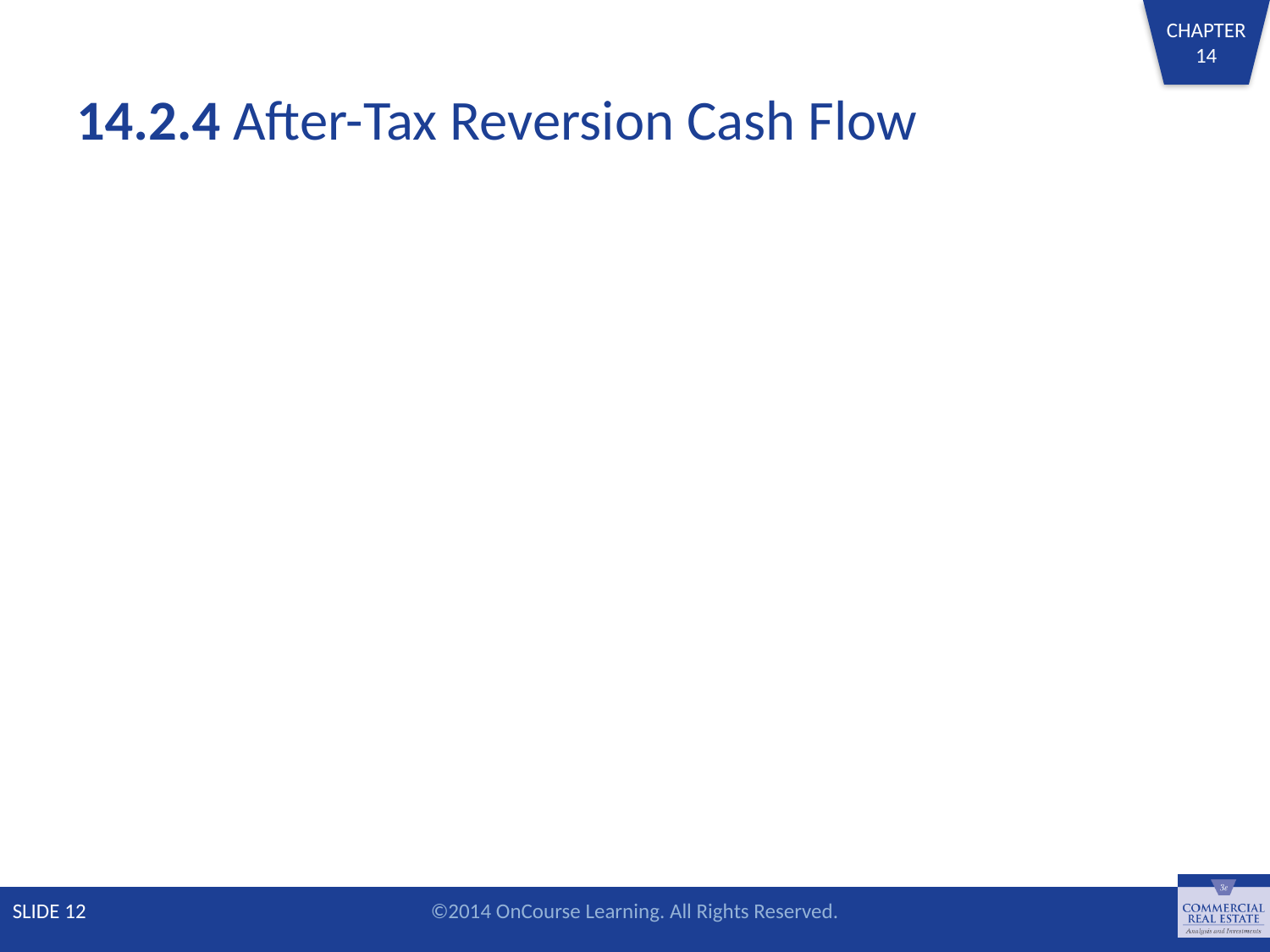

# 14.2.4 After-Tax Reversion Cash Flow

SLIDE 12